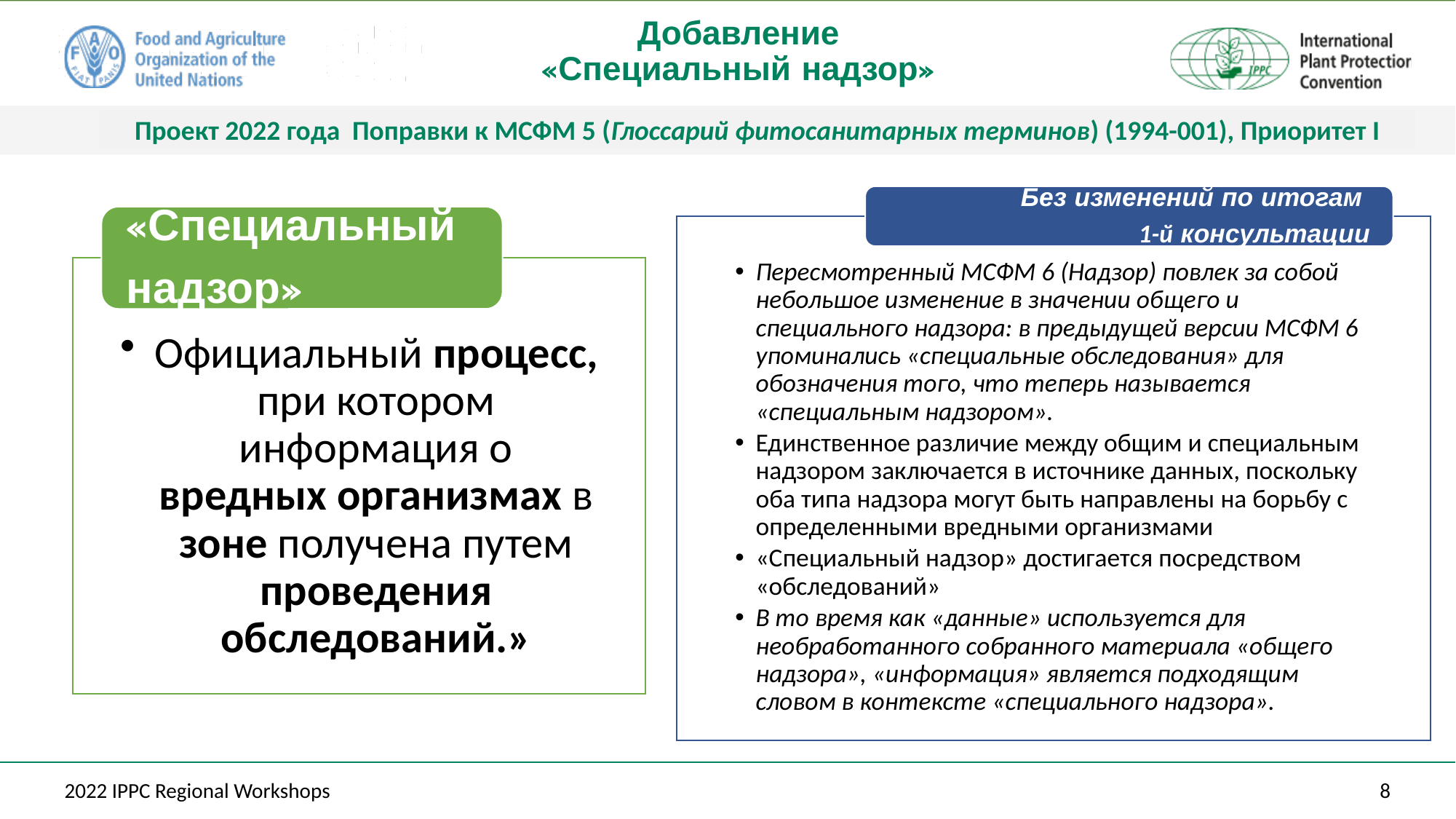

# Добавление «Специальный надзор»
Проект 2022 года  Поправки к МСФМ 5 (Глоссарий фитосанитарных терминов) (1994-001), Приоритет I
Пересмотренный МСФМ 6 (Надзор) повлек за собой небольшое изменение в значении общего и специального надзора: в предыдущей версии МСФМ 6 упоминались «специальные обследования» для обозначения того, что теперь называется «специальным надзором».
Единственное различие между общим и специальным надзором заключается в источнике данных, поскольку оба типа надзора могут быть направлены на борьбу с определенными вредными организмами
«Специальный надзор» достигается посредством «обследований»
В то время как «данные» используется для необработанного собранного материала «общего надзора», «информация» является подходящим словом в контексте «специального надзора».
Без изменений по итогам
1-й консультации
Официальный процесс, при котором информация о вредных организмах в зоне получена путем проведения обследований.»
«Специальный
надзор»